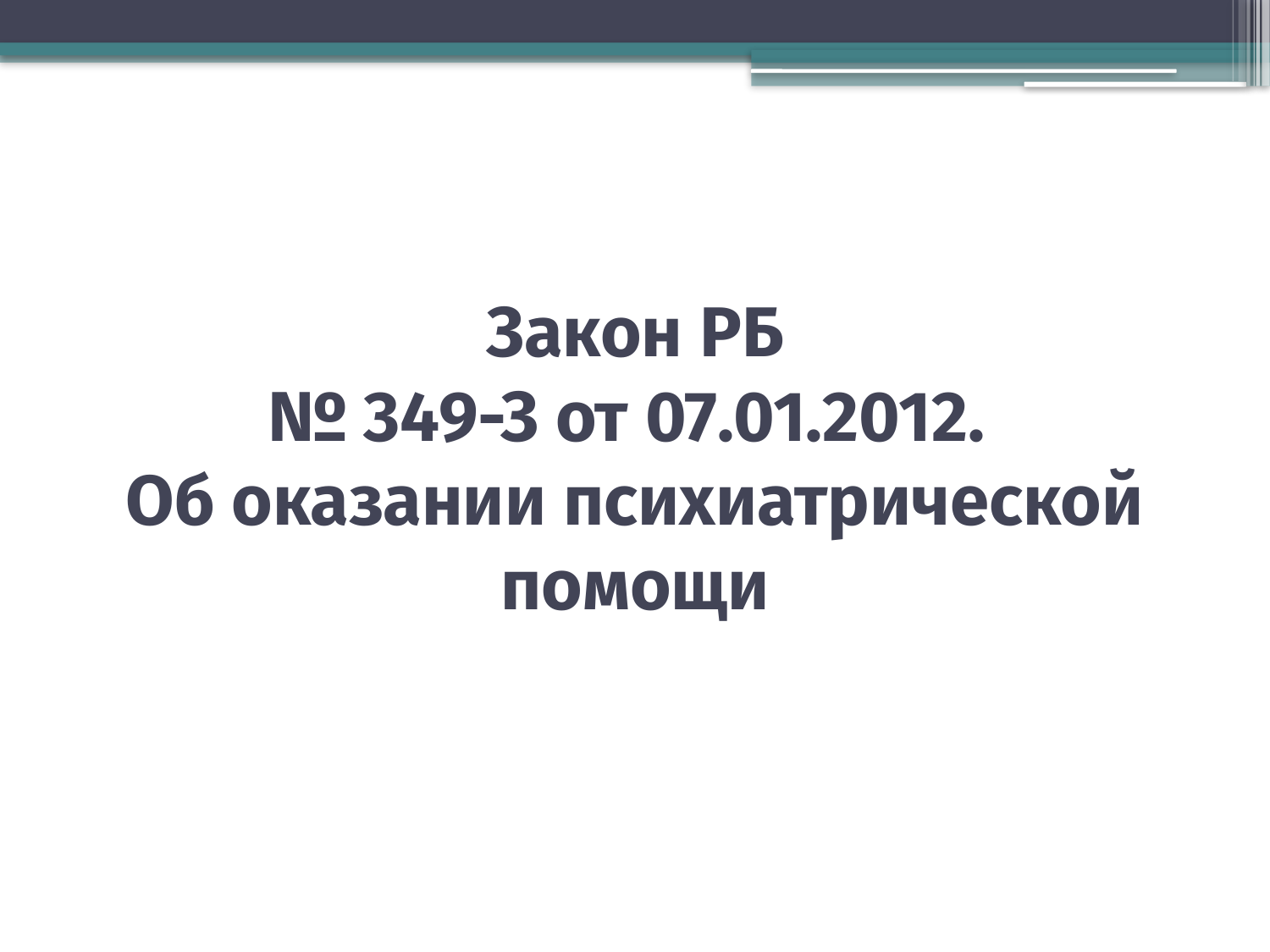

# Закон РБ № 349-З от 07.01.2012. Об оказании психиатрической помощи